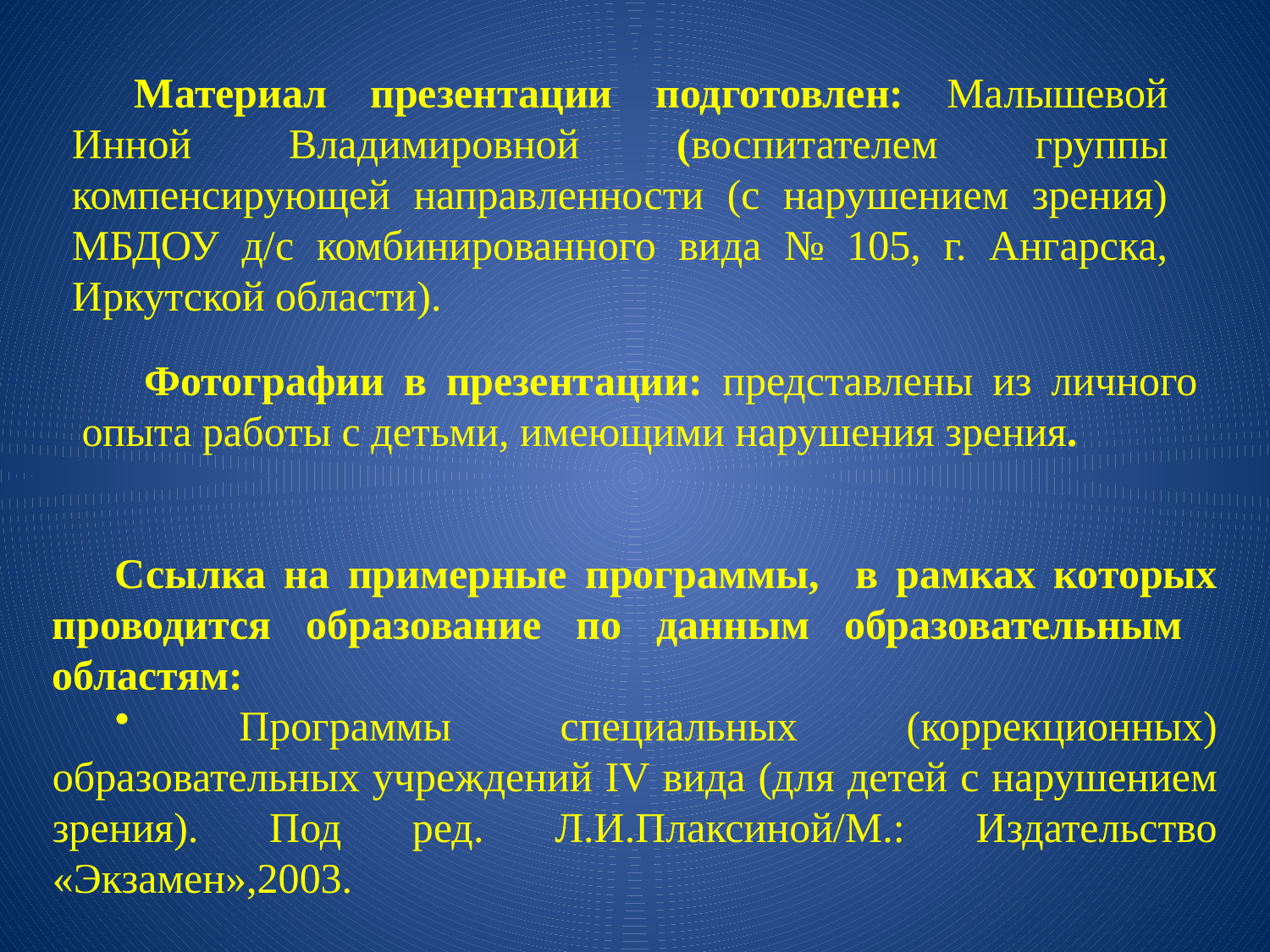

Материал презентации подготовлен: Малышевой Инной Владимировной (воспитателем группы компенсирующей направленности (с нарушением зрения) МБДОУ д/с комбинированного вида № 105, г. Ангарска, Иркутской области).
Фотографии в презентации: представлены из личного опыта работы с детьми, имеющими нарушения зрения.

Ссылка на примерные программы,  в рамках которых проводится образование по данным образовательным  областям:
 Программы специальных (коррекционных) образовательных учреждений IV вида (для детей с нарушением зрения). Под ред. Л.И.Плаксиной/М.: Издательство «Экзамен»,2003.